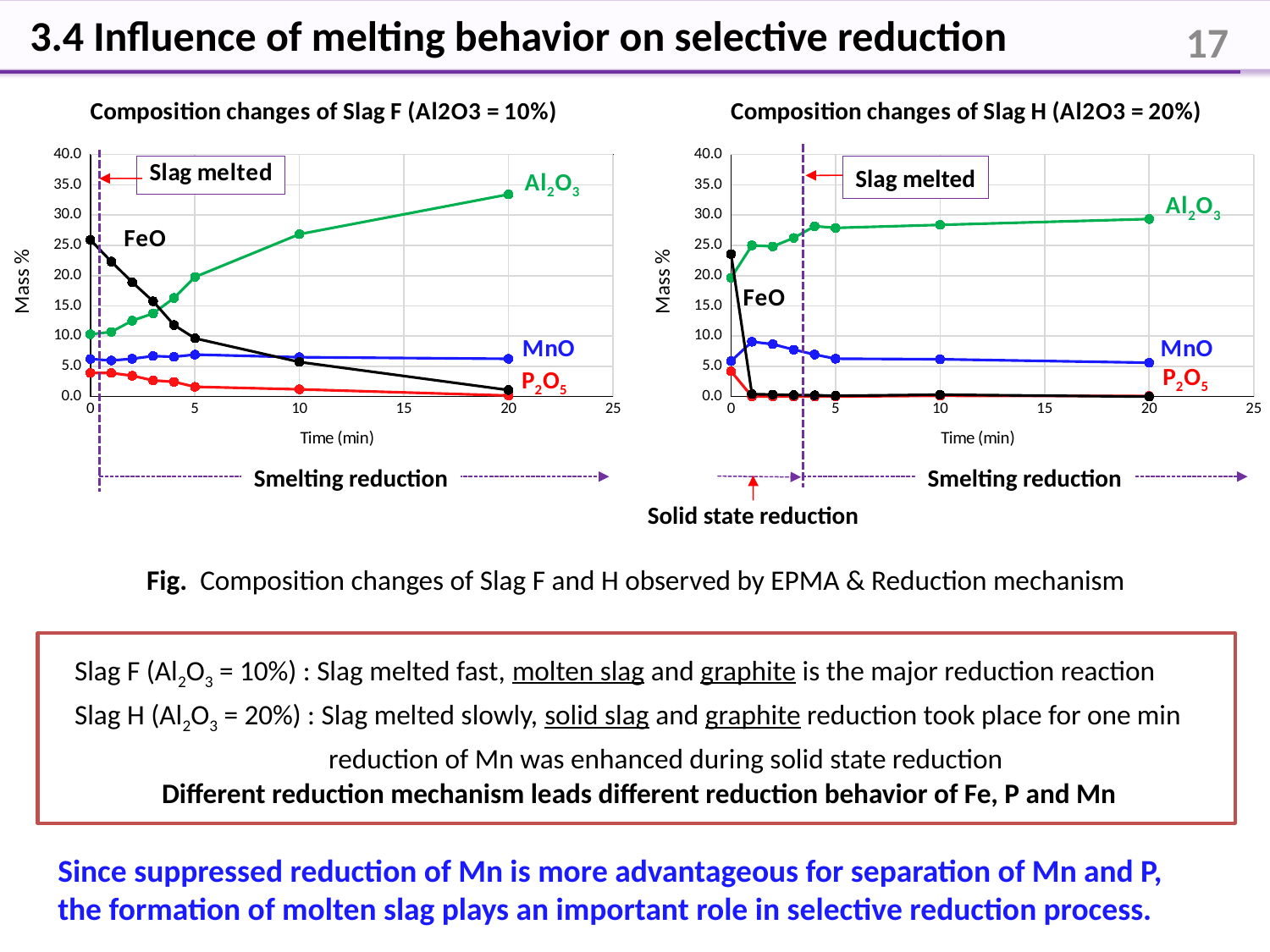

3.4 Influence of melting behavior on selective reduction
17

### Chart: Composition changes of Slag H (Al2O3 = 20%)

| Category | FeO | MnO | P2O5 | Al2O3 |
|---|---|---|---|---|

### Chart: Composition changes of Slag F (Al2O3 = 10%)

| Category | FeO | MnO | P2O5 | Al2O3 |
|---|---|---|---|---|
Slag melted
Smelting reduction
Smelting reduction
Solid state reduction
Fig.  Composition changes of Slag F and H observed by EPMA & Reduction mechanism

Slag F (Al2O3 = 10%) : Slag melted fast, molten slag and graphite is the major reduction reaction
Slag H (Al2O3 = 20%) : Slag melted slowly, solid slag and graphite reduction took place for one min
                                        reduction of Mn was enhanced during solid state reduction

Different reduction mechanism leads different reduction behavior of Fe, P and Mn
Since suppressed reduction of Mn is more advantageous for separation of Mn and P,
the formation of molten slag plays an important role in selective reduction process.